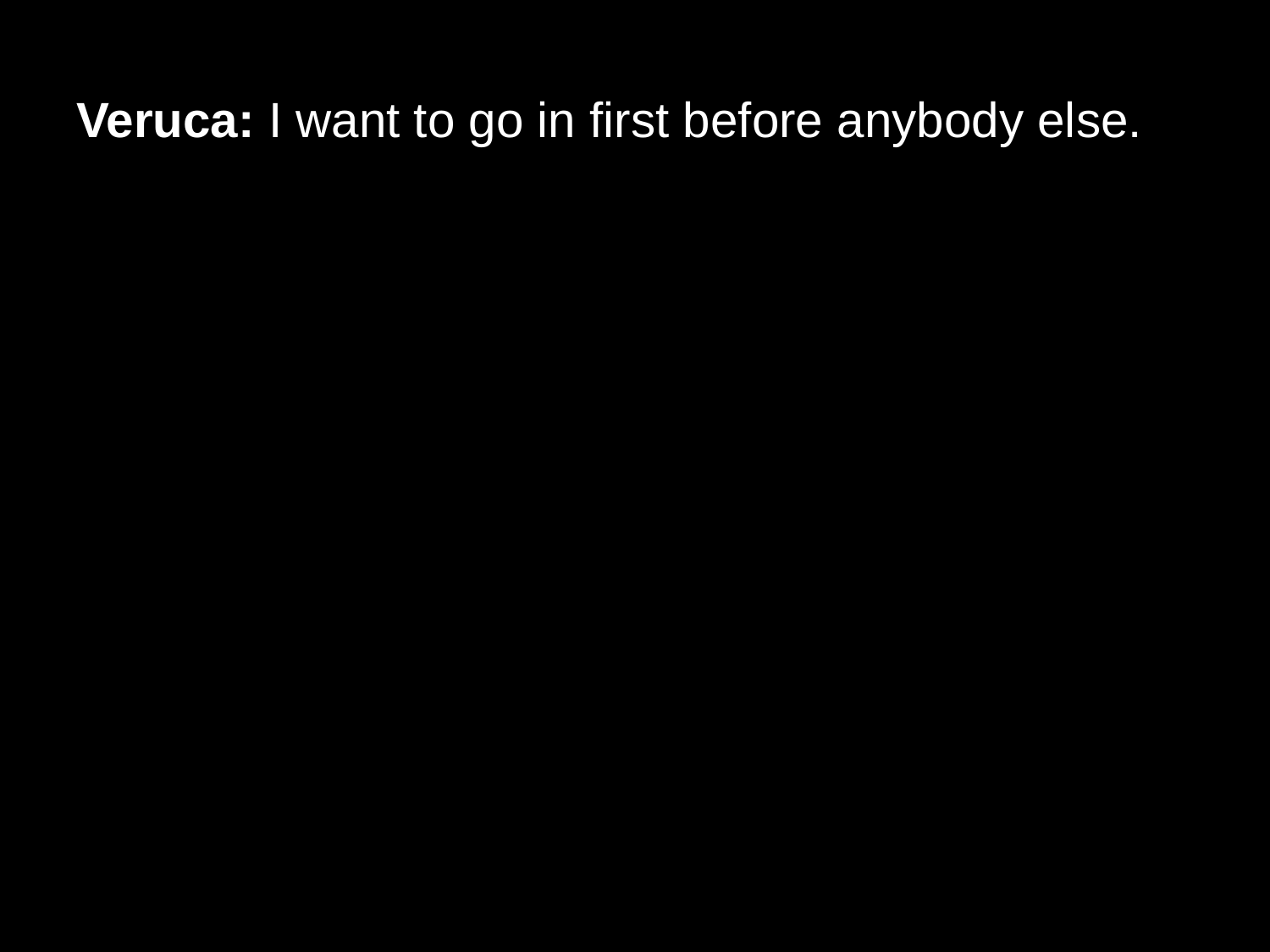

# Veruca: I want to go in first before anybody else.